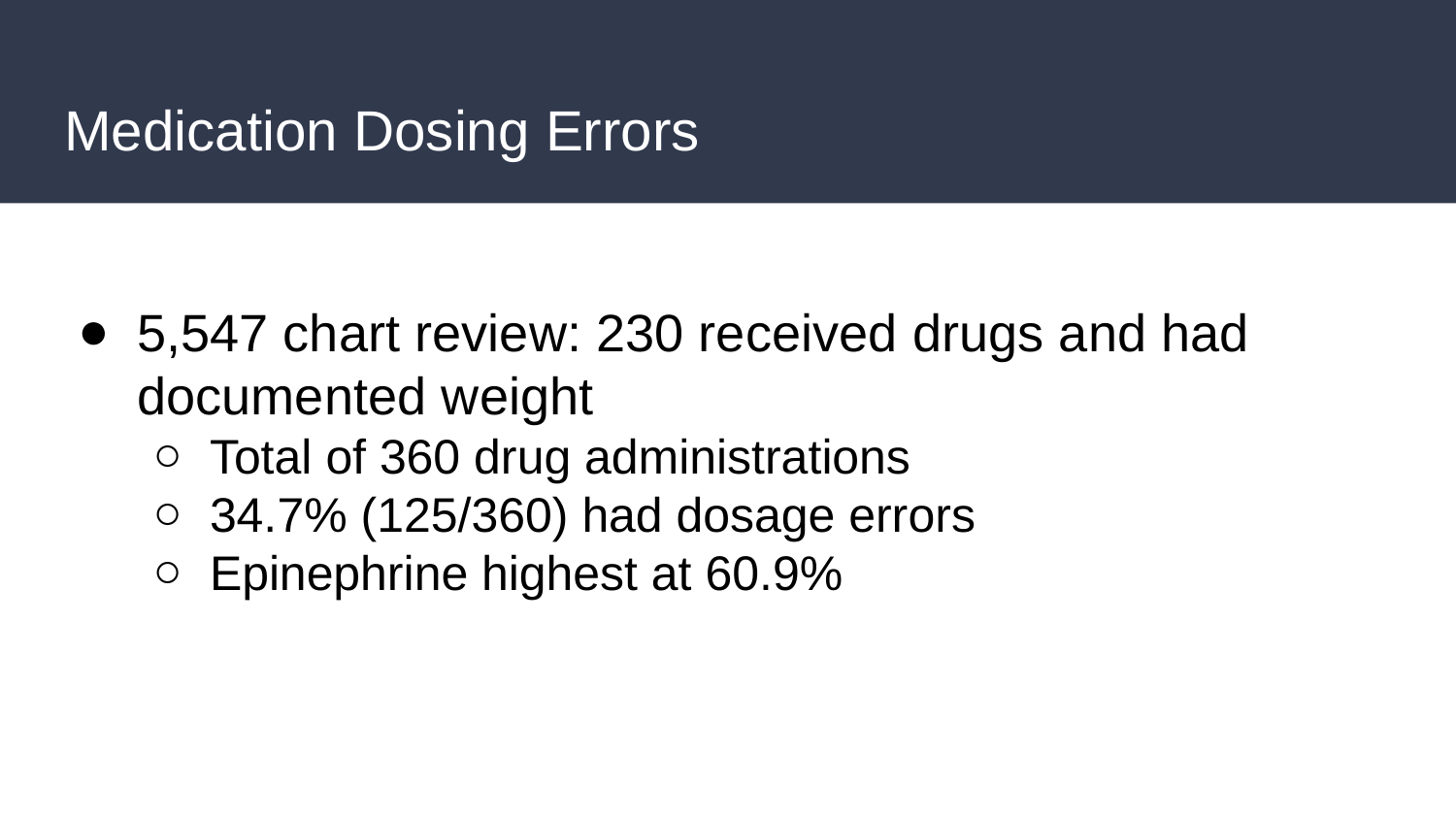

# Medication Dosing Errors

5,547 chart review: 230 received drugs and had documented weight
Total of 360 drug administrations
34.7% (125/360) had dosage errors
Epinephrine highest at 60.9%